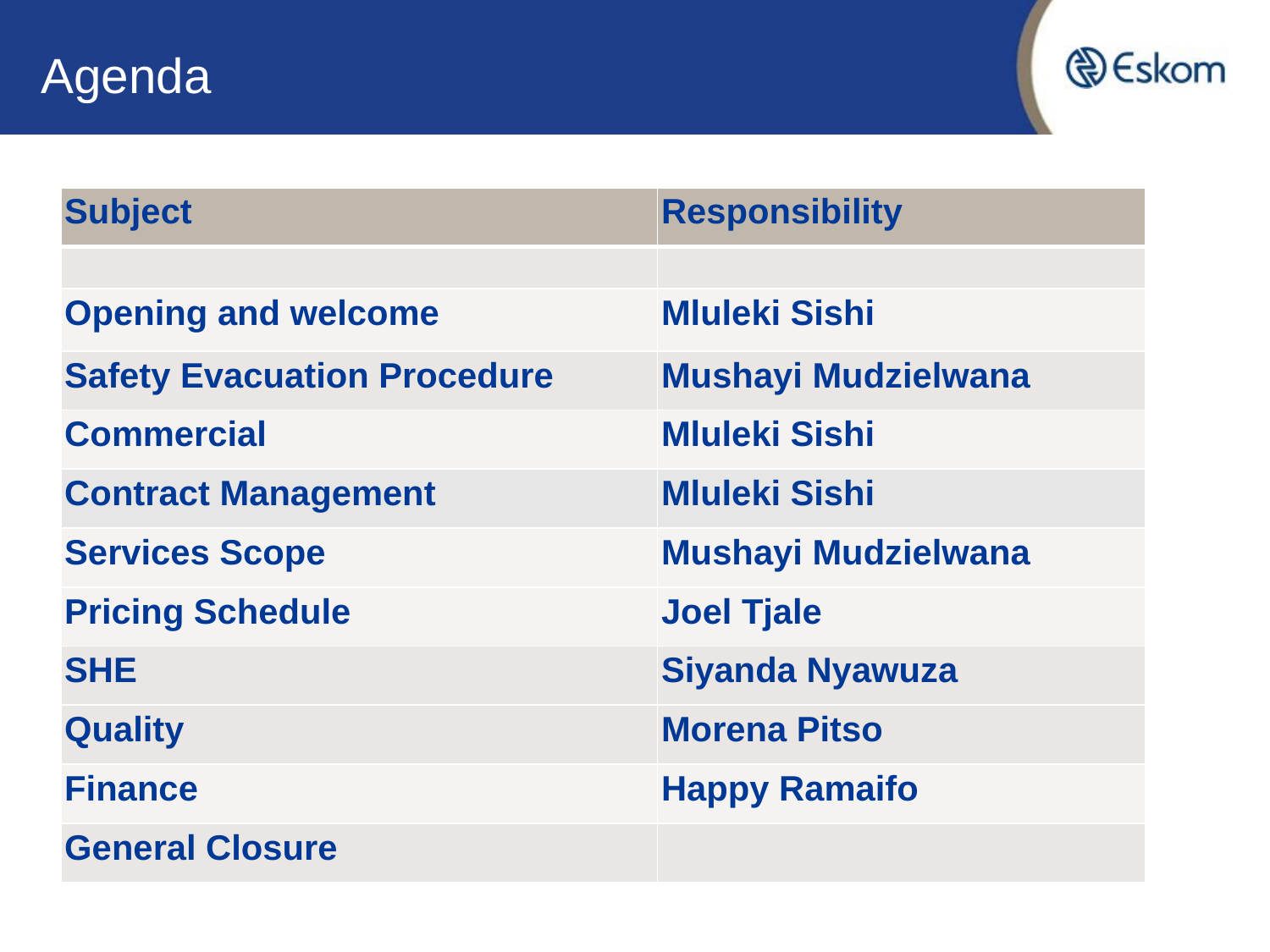

Agenda
| Subject | Responsibility |
| --- | --- |
|  |  |
| Opening and welcome | Mluleki Sishi |
| Safety Evacuation Procedure | Mushayi Mudzielwana |
| Commercial | Mluleki Sishi |
| Contract Management | Mluleki Sishi |
| Services Scope | Mushayi Mudzielwana |
| Pricing Schedule | Joel Tjale |
| SHE | Siyanda Nyawuza |
| Quality | Morena Pitso |
| Finance | Happy Ramaifo |
| General Closure |  |